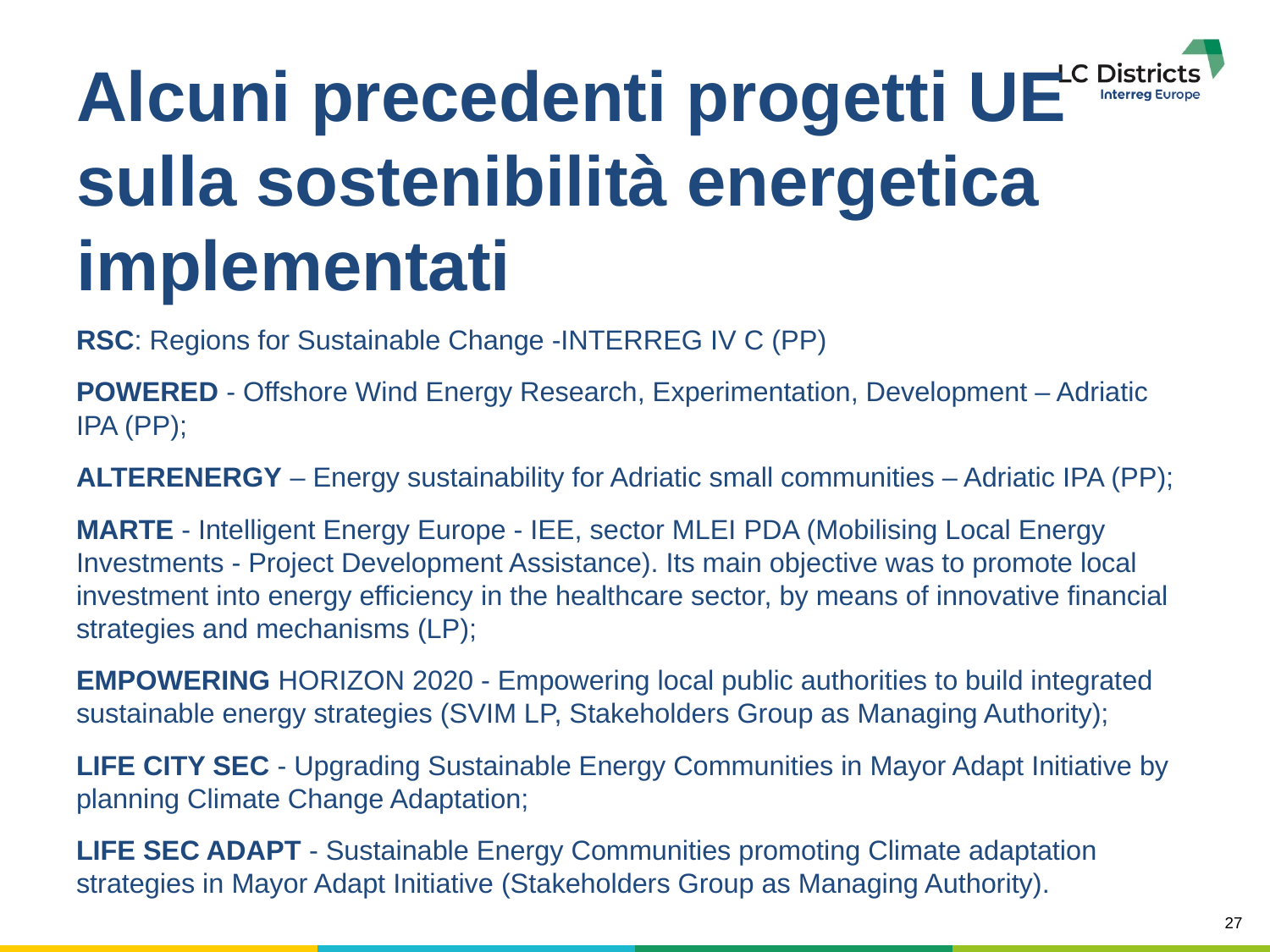

# Alcuni precedenti progetti UE sulla sostenibilità energetica implementati
RSC: Regions for Sustainable Change -INTERREG IV C (PP)
POWERED - Offshore Wind Energy Research, Experimentation, Development – Adriatic IPA (PP);
ALTERENERGY – Energy sustainability for Adriatic small communities – Adriatic IPA (PP);
MARTE - Intelligent Energy Europe - IEE, sector MLEI PDA (Mobilising Local Energy Investments - Project Development Assistance). Its main objective was to promote local investment into energy efficiency in the healthcare sector, by means of innovative financial strategies and mechanisms (LP);
EMPOWERING HORIZON 2020 - Empowering local public authorities to build integrated sustainable energy strategies (SVIM LP, Stakeholders Group as Managing Authority);
LIFE CITY SEC - Upgrading Sustainable Energy Communities in Mayor Adapt Initiative by planning Climate Change Adaptation;
LIFE SEC ADAPT - Sustainable Energy Communities promoting Climate adaptation strategies in Mayor Adapt Initiative (Stakeholders Group as Managing Authority).